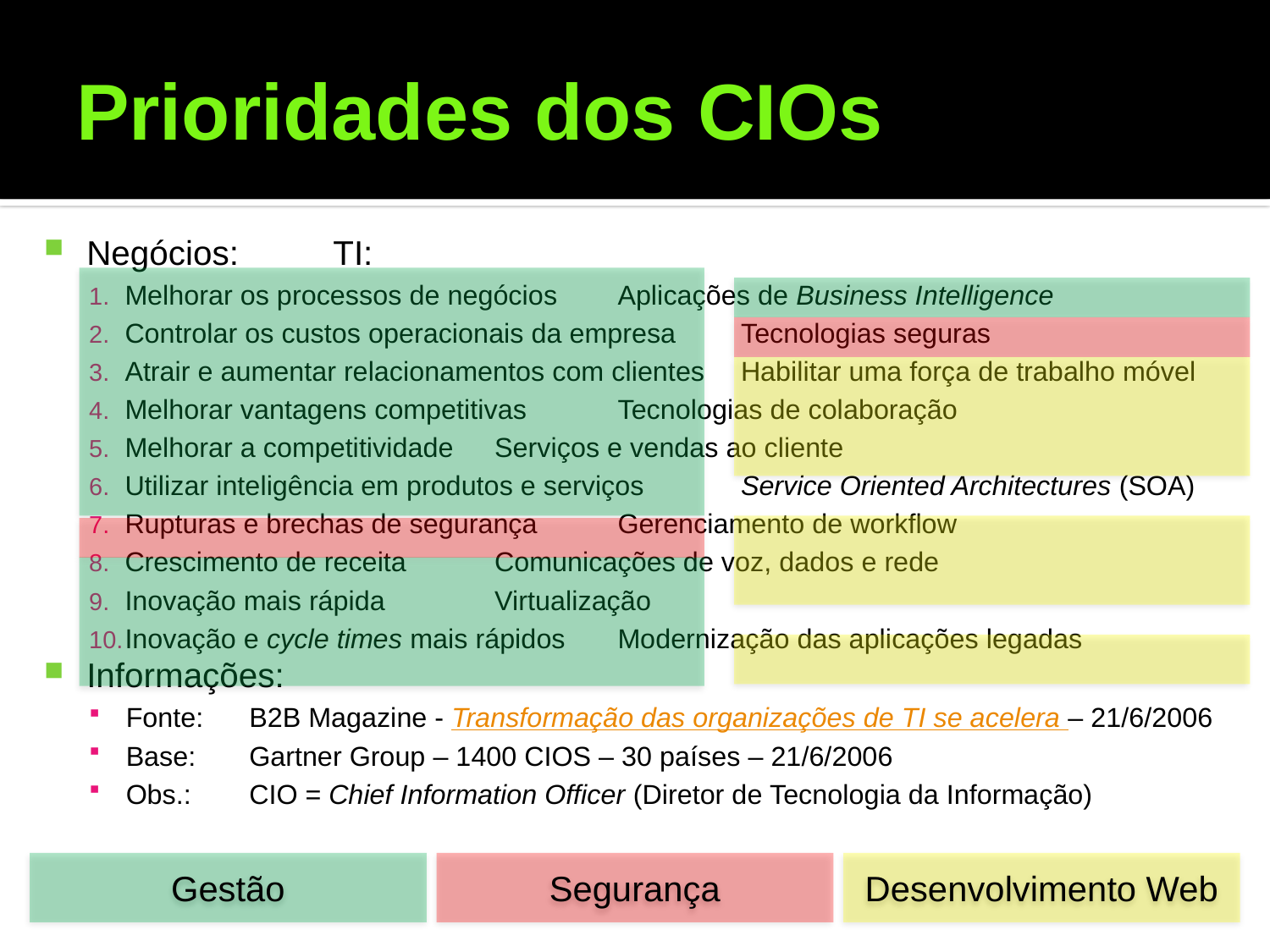

# Prioridades dos CIOs
Negócios:									TI:
Melhorar os processos de negócios				Aplicações de Business Intelligence
Controlar os custos operacionais da empresa		Tecnologias seguras
Atrair e aumentar relacionamentos com clientes		Habilitar uma força de trabalho móvel
Melhorar vantagens competitivas				Tecnologias de colaboração
Melhorar a competitividade						Serviços e vendas ao cliente
Utilizar inteligência em produtos e serviços			Service Oriented Architectures (SOA)
Rupturas e brechas de segurança					Gerenciamento de workflow
Crescimento de receita						Comunicações de voz, dados e rede
Inovação mais rápida							Virtualização
Inovação e cycle times mais rápidos				Modernização das aplicações legadas
Informações:
Fonte:		B2B Magazine - Transformação das organizações de TI se acelera – 21/6/2006
Base: 		Gartner Group – 1400 CIOS – 30 países – 21/6/2006
Obs.:		CIO = Chief Information Officer (Diretor de Tecnologia da Informação)

Gestão

Segurança

Desenvolvimento Web